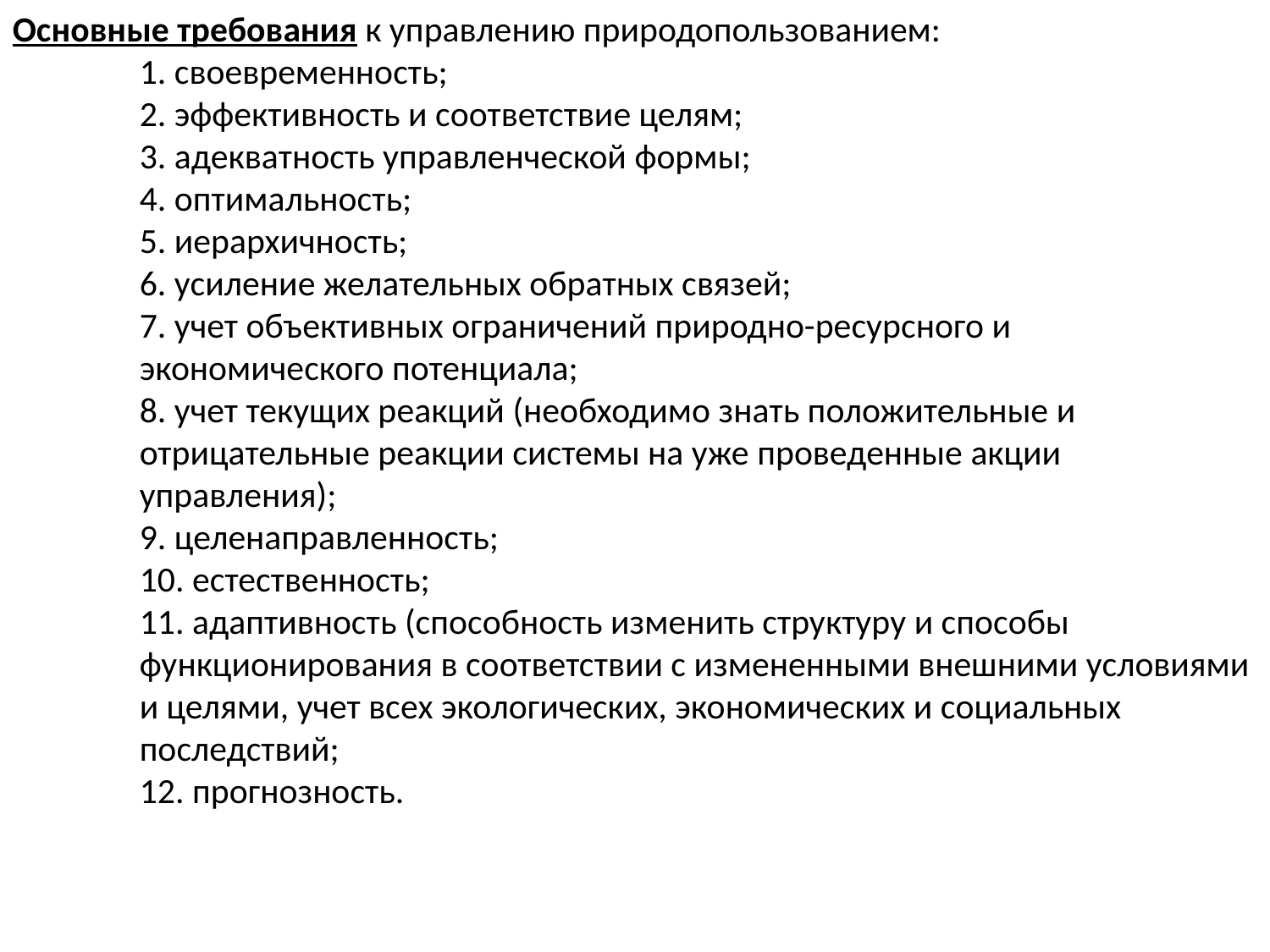

Основные требования к управлению природопользованием:
1. своевременность;
2. эффективность и соответствие целям;
3. адекватность управленческой формы;
4. оптимальность;
5. иерархичность;
6. усиление желательных обратных связей;
7. учет объективных ограничений природно-ресурсного и экономического потенциала;
8. учет текущих реакций (необходимо знать положительные и отрицательные реакции системы на уже проведенные акции управления);
9. целенаправленность;
10. естественность;
11. адаптивность (способность изменить структуру и способы функционирования в соответствии с измененными внешними условиями и целями, учет всех экологических, экономических и социальных последствий;
12. прогнозность.